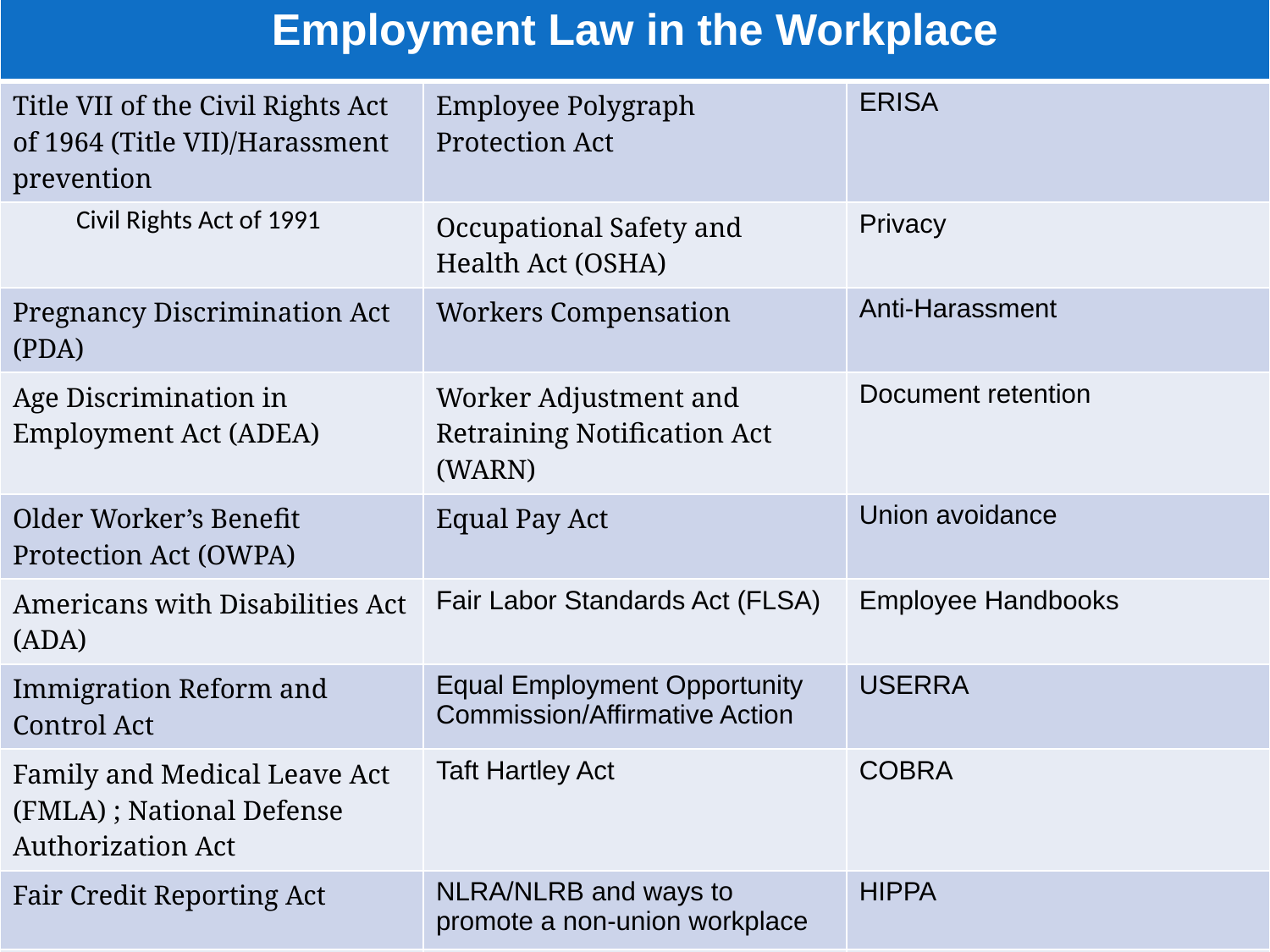

| Employment Law in the Workplace |  |  |
| --- | --- | --- |
| Title VII of the Civil Rights Act of 1964 (Title VII)/Harassment prevention | Employee Polygraph Protection Act | ERISA |
| Civil Rights Act of 1991 | Occupational Safety and Health Act (OSHA) | Privacy |
| Pregnancy Discrimination Act (PDA) | Workers Compensation | Anti-Harassment |
| Age Discrimination in Employment Act (ADEA) | Worker Adjustment and Retraining Notification Act (WARN) | Document retention |
| Older Worker’s Benefit Protection Act (OWPA) | Equal Pay Act | Union avoidance |
| Americans with Disabilities Act (ADA) | Fair Labor Standards Act (FLSA) | Employee Handbooks |
| Immigration Reform and Control Act | Equal Employment Opportunity Commission/Affirmative Action | USERRA |
| Family and Medical Leave Act (FMLA) ; National Defense Authorization Act | Taft Hartley Act | COBRA |
| Fair Credit Reporting Act | NLRA/NLRB and ways to promote a non-union workplace | HIPPA |
| Drug Free Workplace Act | Social Security | Sarbanes Oxley |
| Genetic Information Nondiscrimination Act |  |  |
Ohio SHRM©